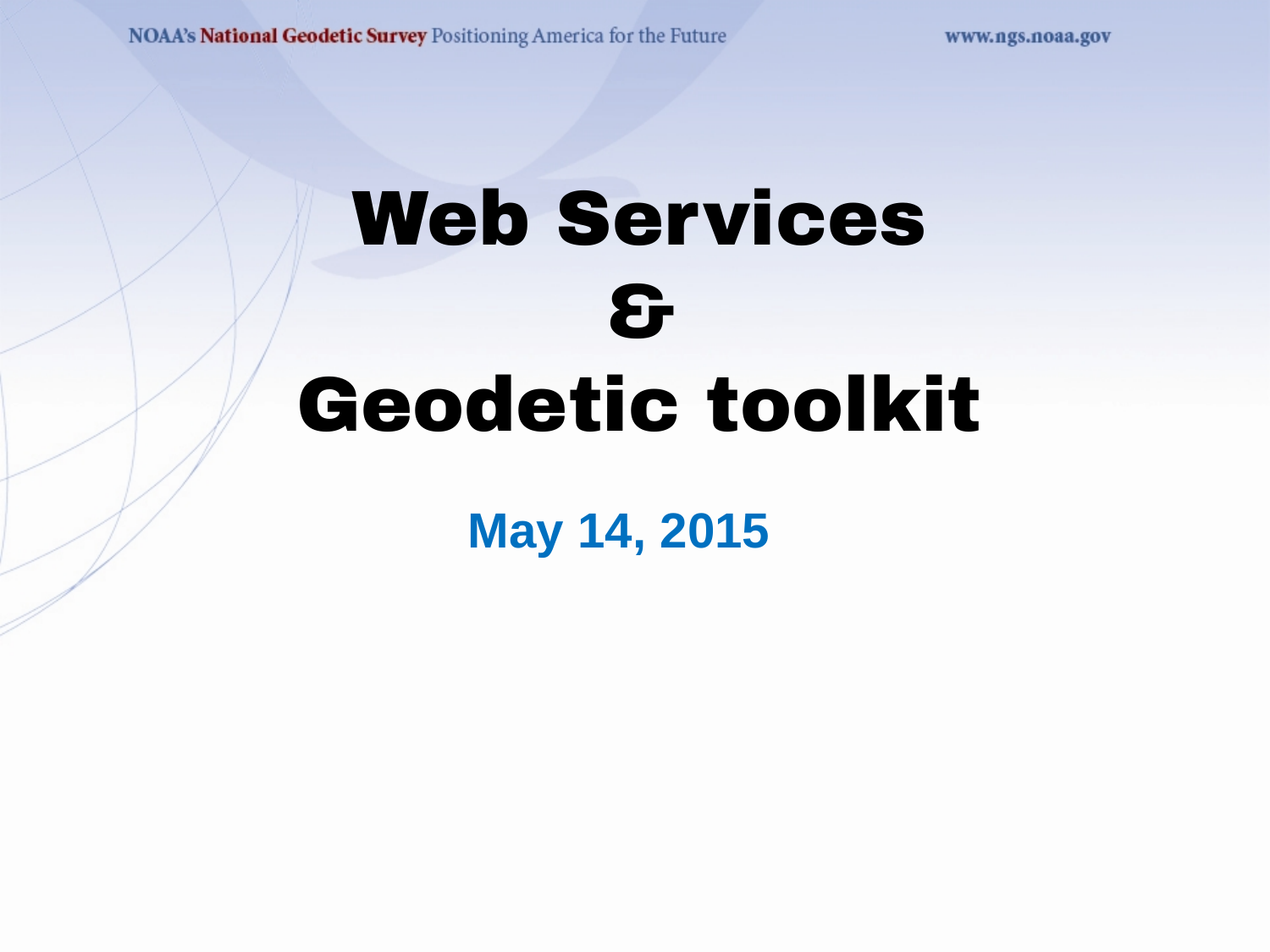

Web Services
&
Geodetic toolkit

May 14, 2015